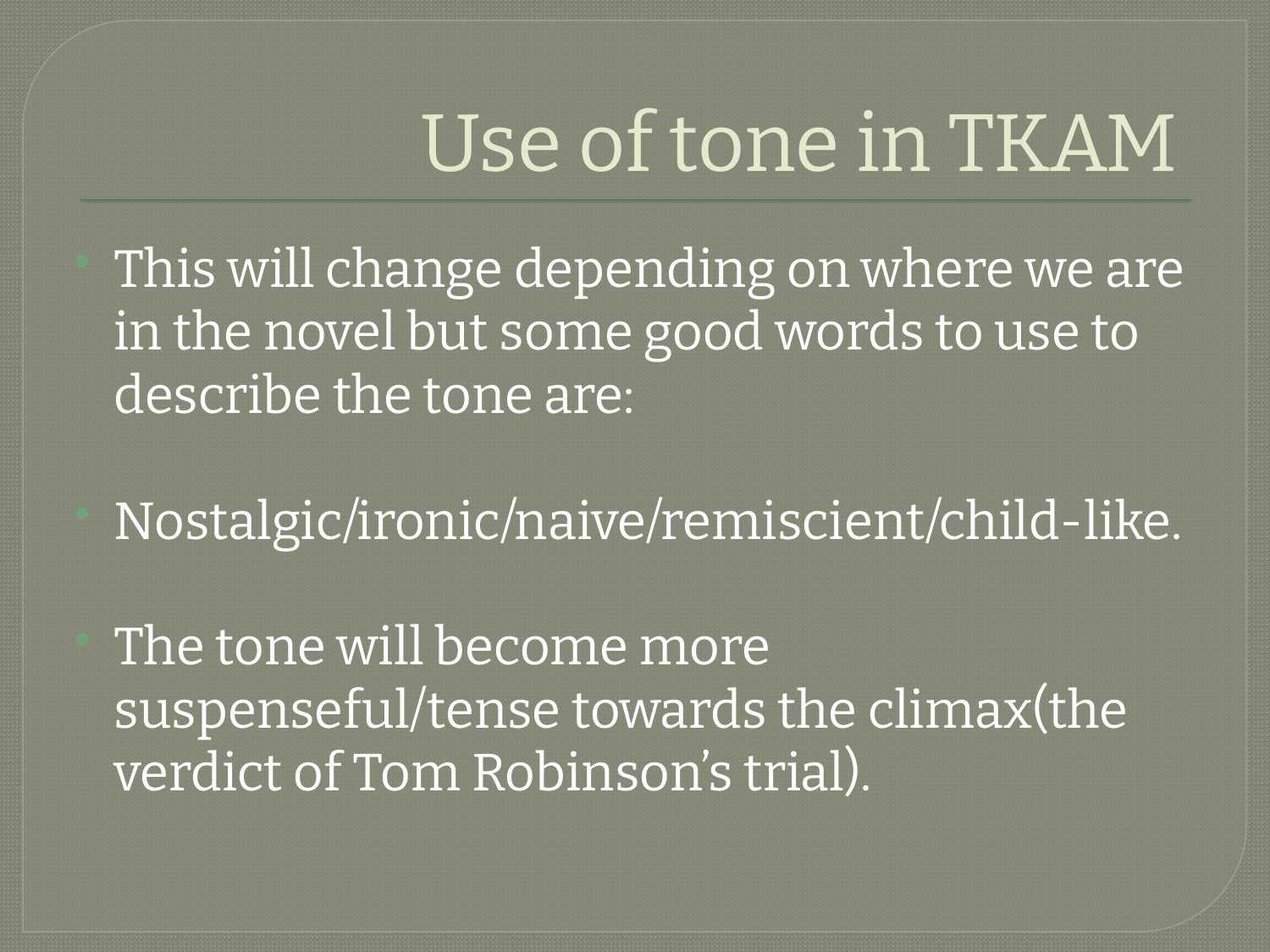

# Use of tone in TKAM
This will change depending on where we are in the novel but some good words to use to describe the tone are:

Nostalgic/ironic/naive/remiscient/child-like.

The tone will become more suspenseful/tense towards the climax(the verdict of Tom Robinson’s trial).